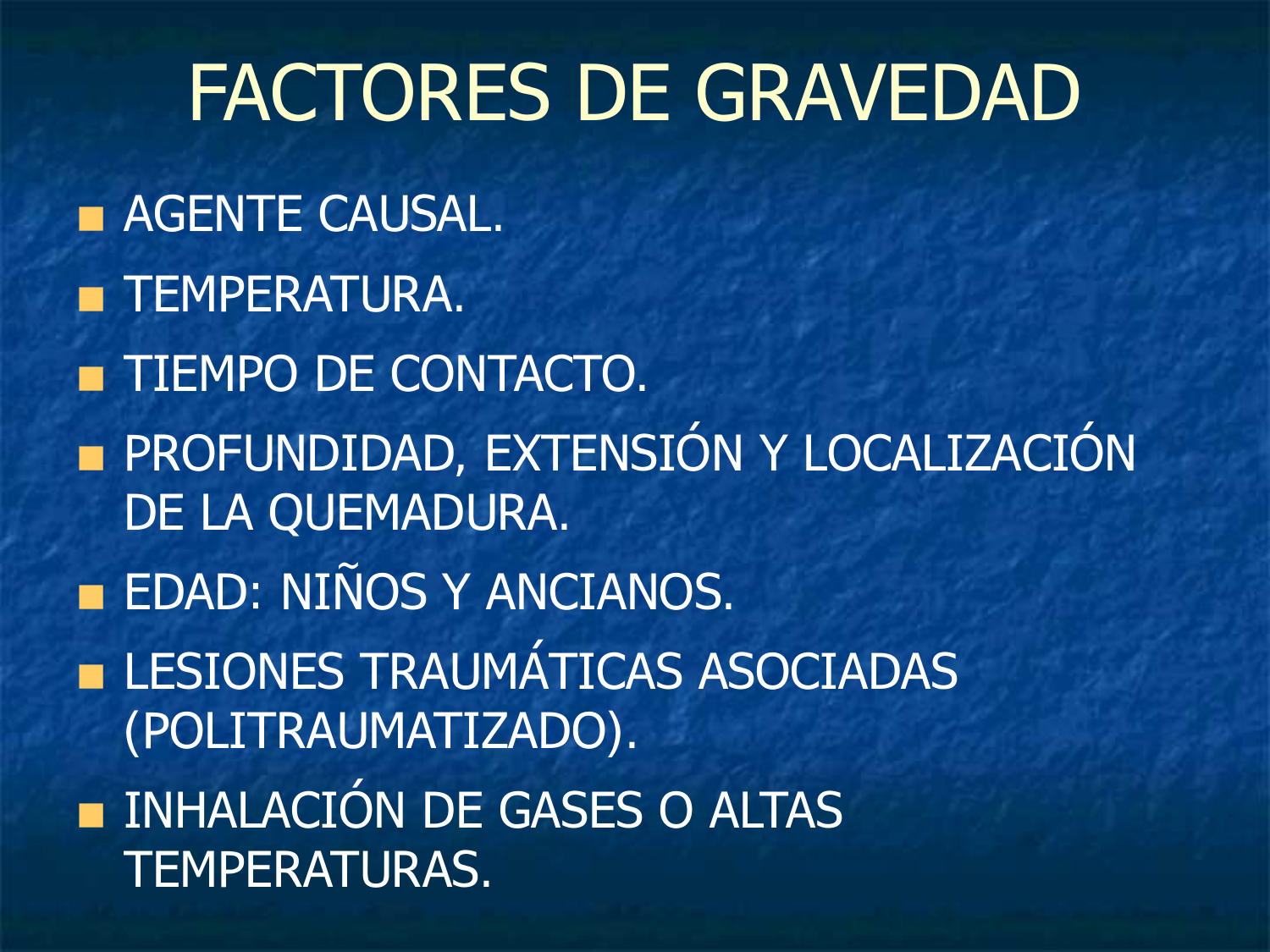

# FACTORES DE GRAVEDAD
AGENTE CAUSAL.
TEMPERATURA.
TIEMPO DE CONTACTO.
PROFUNDIDAD, EXTENSIÓN Y LOCALIZACIÓN DE LA QUEMADURA.
EDAD: NIÑOS Y ANCIANOS.
LESIONES TRAUMÁTICAS ASOCIADAS (POLITRAUMATIZADO).
INHALACIÓN DE GASES O ALTAS TEMPERATURAS.